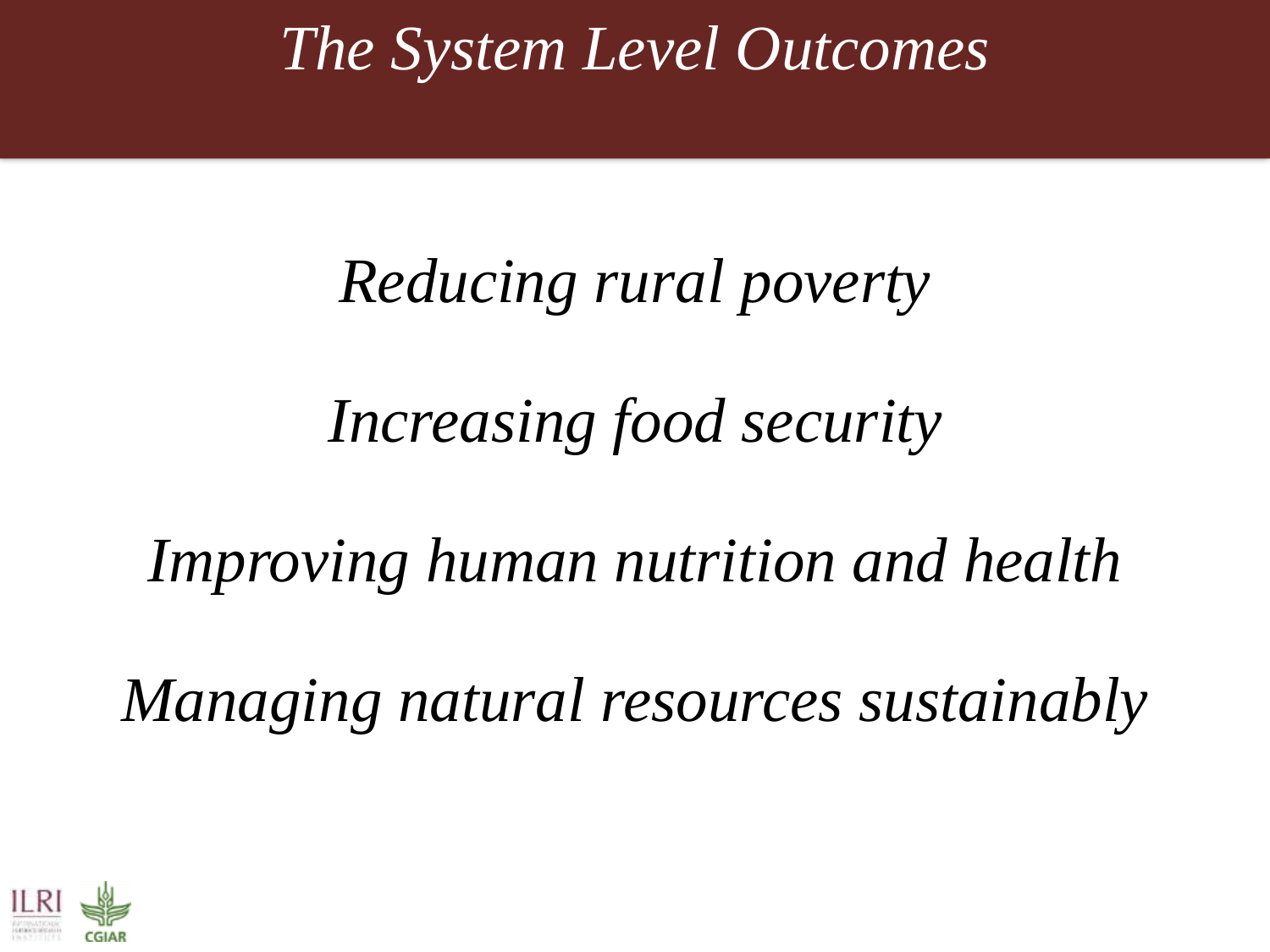

# The System Level Outcomes
Reducing rural poverty
Increasing food security
Improving human nutrition and health
Managing natural resources sustainably